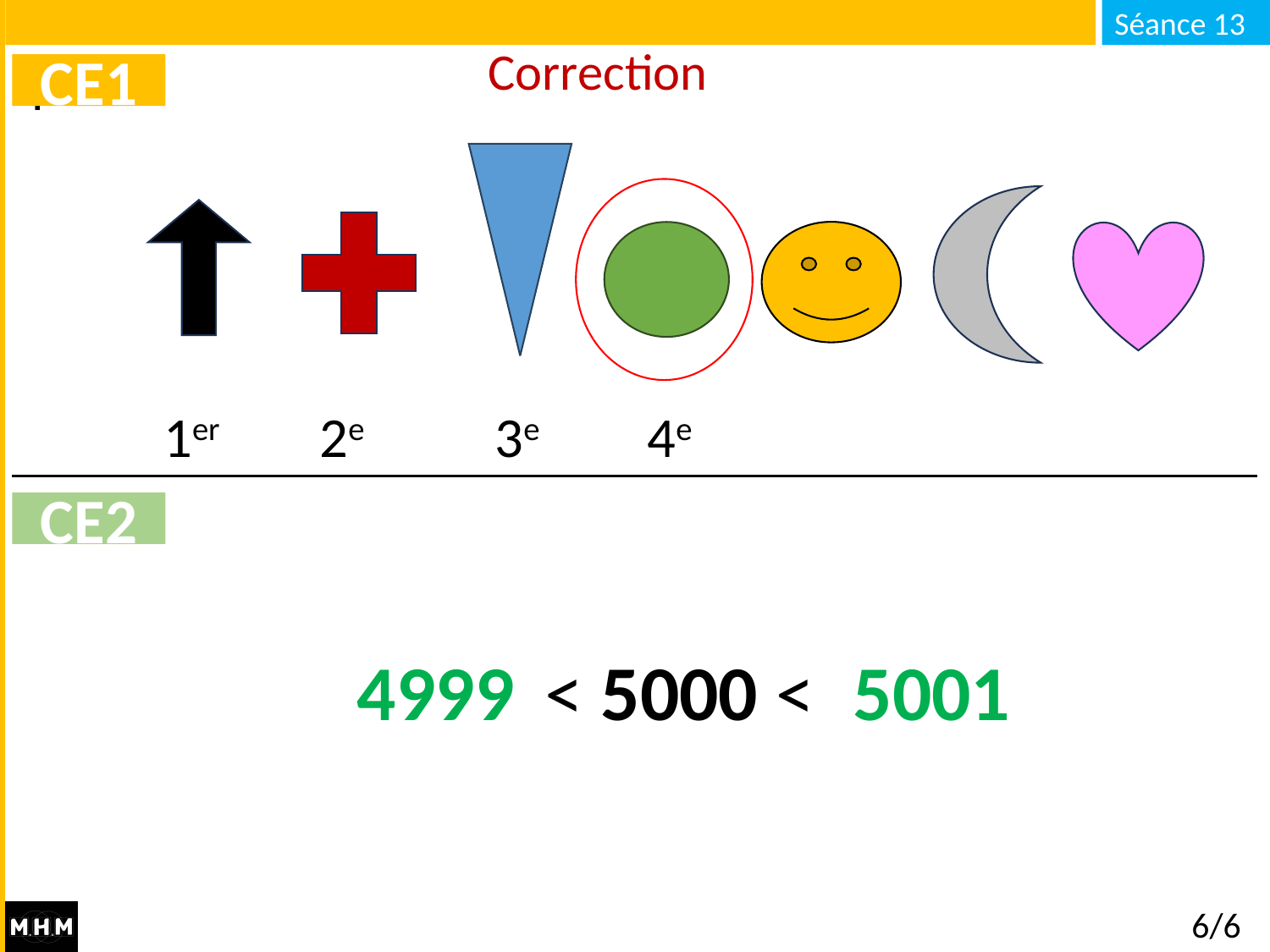

# Correction
CE1

3e
4e
2e
1er
CE2
5001
4999
… < 5000 < …
6/6